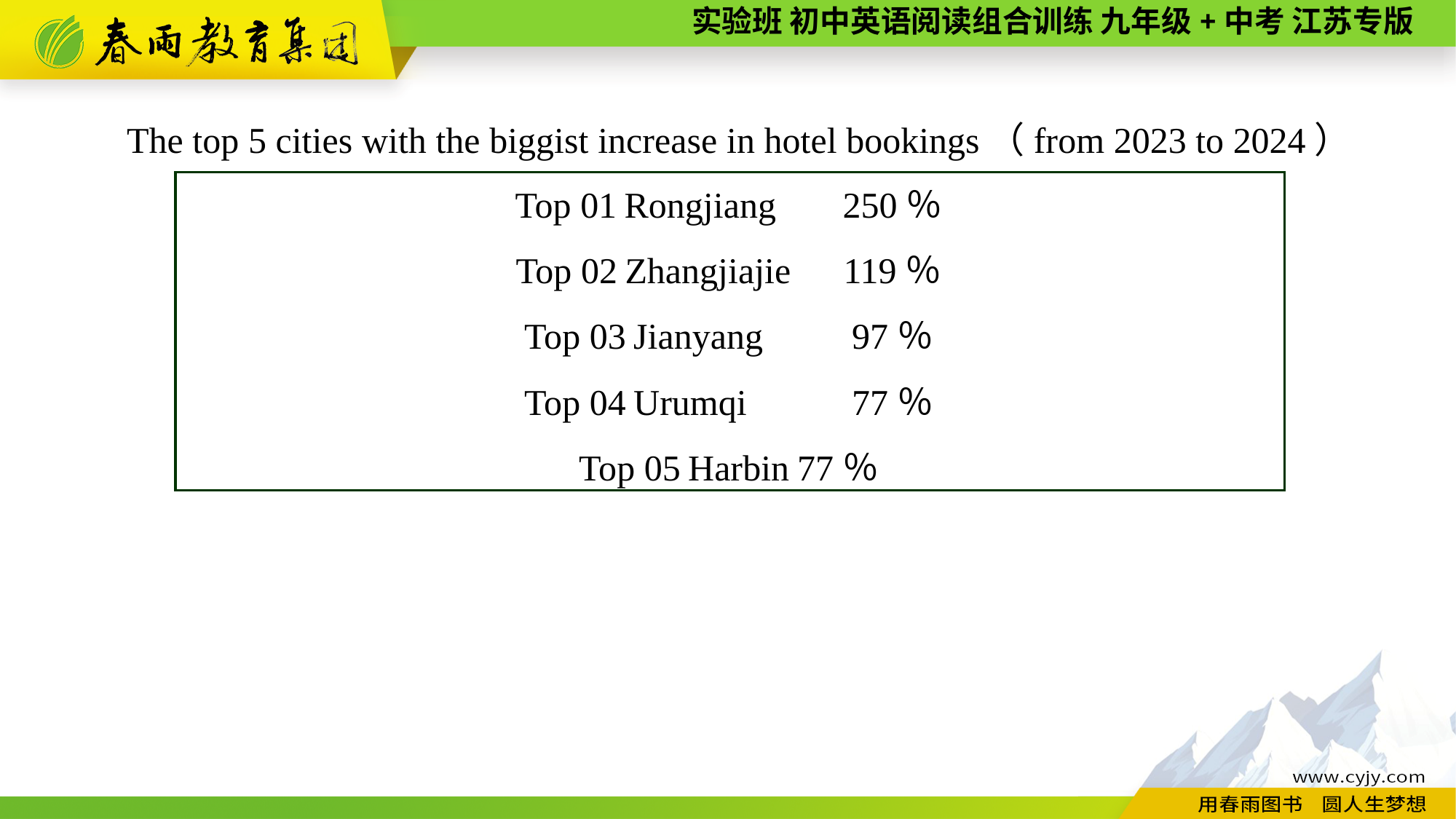

The top 5 cities with the biggist increase in hotel bookings（from 2023 to 2024）
Top 01	Rongjiang	250％
Top 02	Zhangjiajie	119％
Top 03	Jianyang	97％
Top 04	Urumqi	77％
Top 05	Harbin	77％